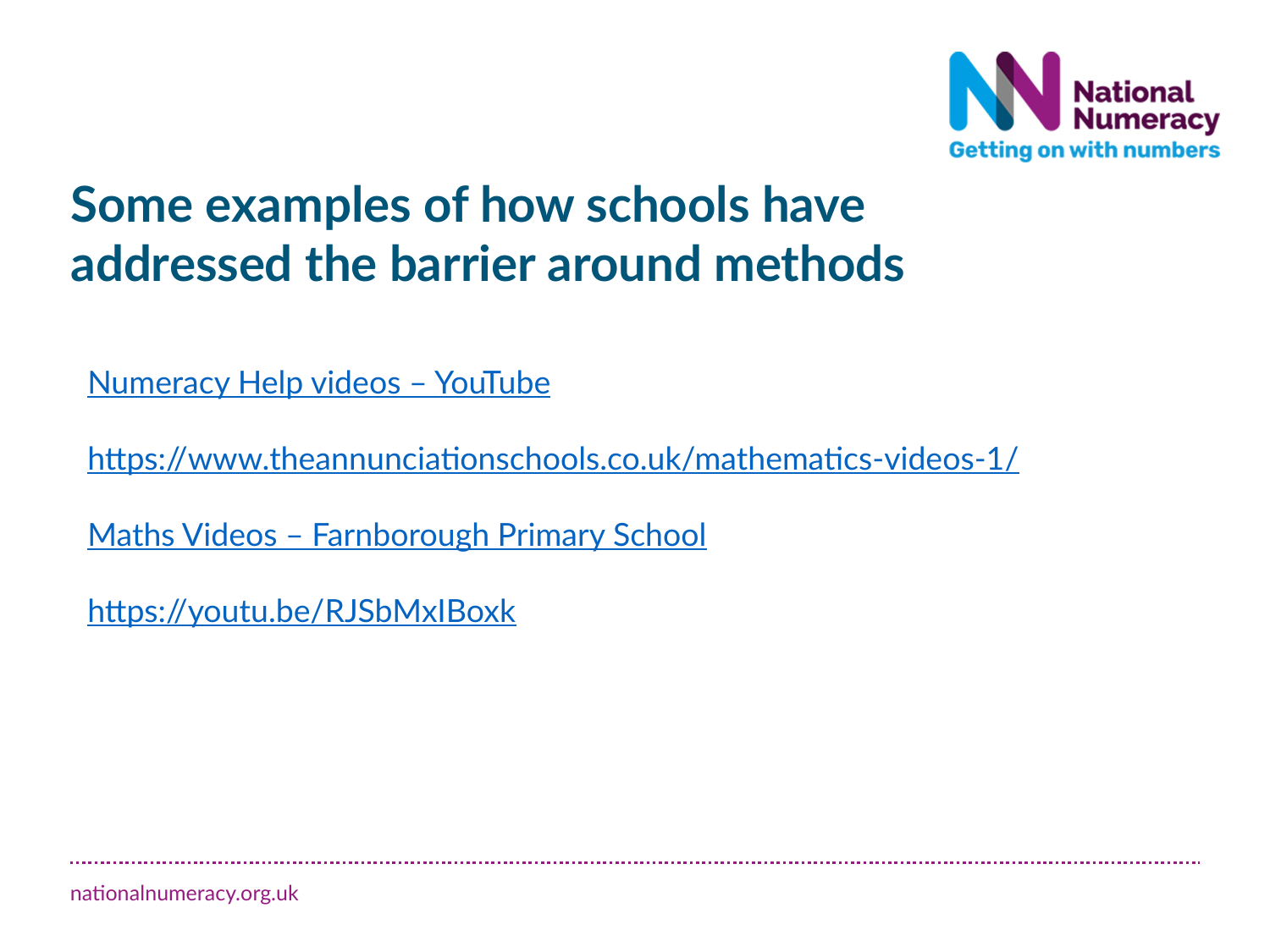

Some examples of how schools have addressed the barrier around methods
Numeracy Help videos – YouTube

https://www.theannunciationschools.co.uk/mathematics-videos-1/

Maths Videos – Farnborough Primary School

https://youtu.be/RJSbMxIBoxk